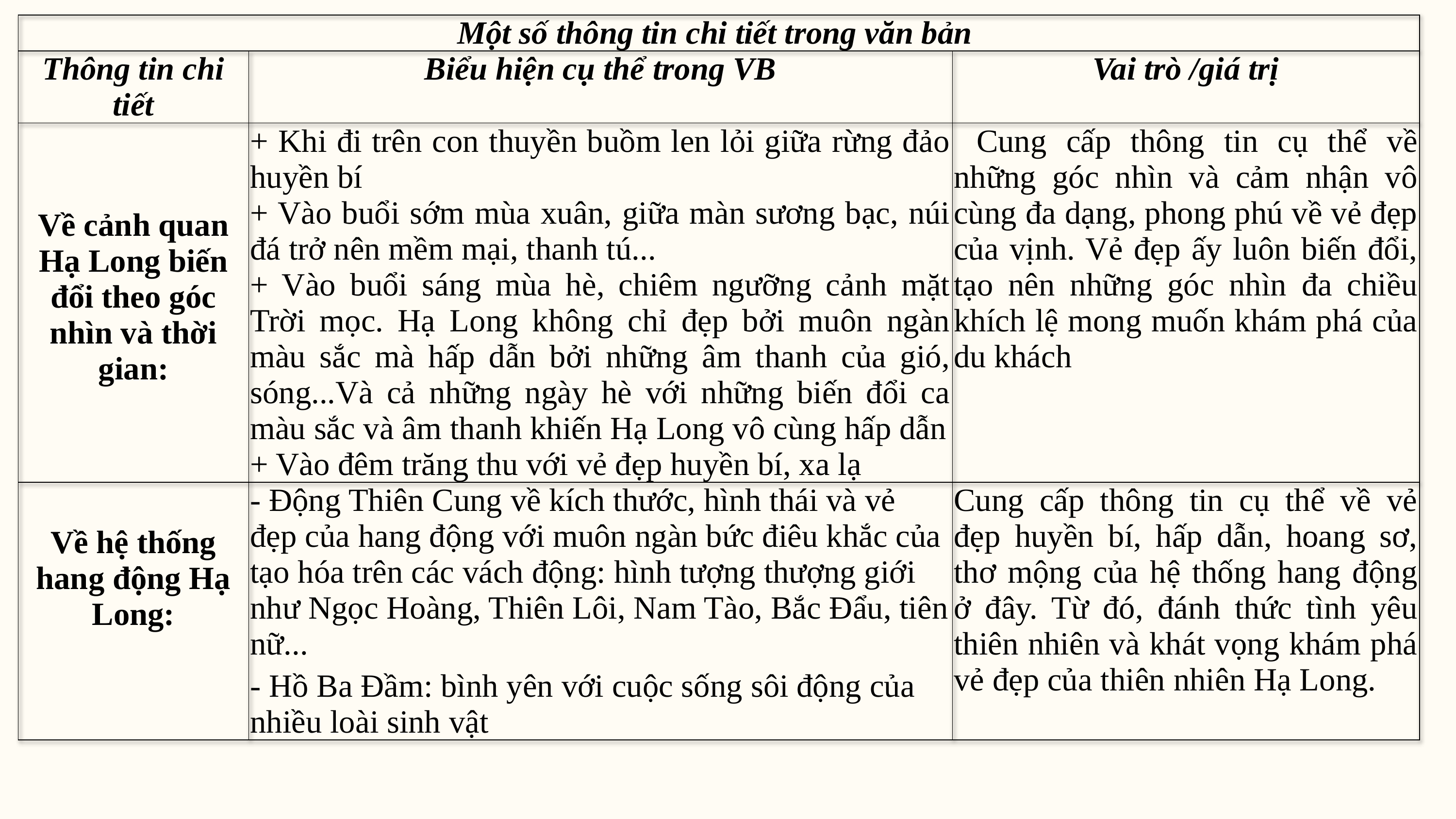

| Một số thông tin chi tiết trong văn bản |  |  |
| --- | --- | --- |
| Thông tin chi tiết | Biểu hiện cụ thể trong VB | Vai trò /giá trị |
| Về cảnh quan Hạ Long biến đổi theo góc nhìn và thời gian: | + Khi đi trên con thuyền buồm len lỏi giữa rừng đảo huyền bí + Vào buổi sớm mùa xuân, giữa màn sương bạc, núi đá trở nên mềm mại, thanh tú... + Vào buổi sáng mùa hè, chiêm ngưỡng cảnh mặt Trời mọc. Hạ Long không chỉ đẹp bởi muôn ngàn màu sắc mà hấp dẫn bởi những âm thanh của gió, sóng...Và cả những ngày hè với những biến đổi ca màu sắc và âm thanh khiến Hạ Long vô cùng hấp dẫn + Vào đêm trăng thu với vẻ đẹp huyền bí, xa lạ | Cung cấp thông tin cụ thể về những góc nhìn và cảm nhận vô cùng đa dạng, phong phú về vẻ đẹp của vịnh. Vẻ đẹp ấy luôn biến đổi, tạo nên những góc nhìn đa chiều khích lệ mong muốn khám phá của du khách |
| Về hệ thống hang động Hạ Long: | - Động Thiên Cung về kích thước, hình thái và vẻ đẹp của hang động với muôn ngàn bức điêu khắc của tạo hóa trên các vách động: hình tượng thượng giới như Ngọc Hoàng, Thiên Lôi, Nam Tào, Bắc Đẩu, tiên nữ... - Hồ Ba Đầm: bình yên với cuộc sống sôi động của nhiều loài sinh vật | Cung cấp thông tin cụ thể về vẻ đẹp huyền bí, hấp dẫn, hoang sơ, thơ mộng của hệ thống hang động ở đây. Từ đó, đánh thức tình yêu thiên nhiên và khát vọng khám phá vẻ đẹp của thiên nhiên Hạ Long. |